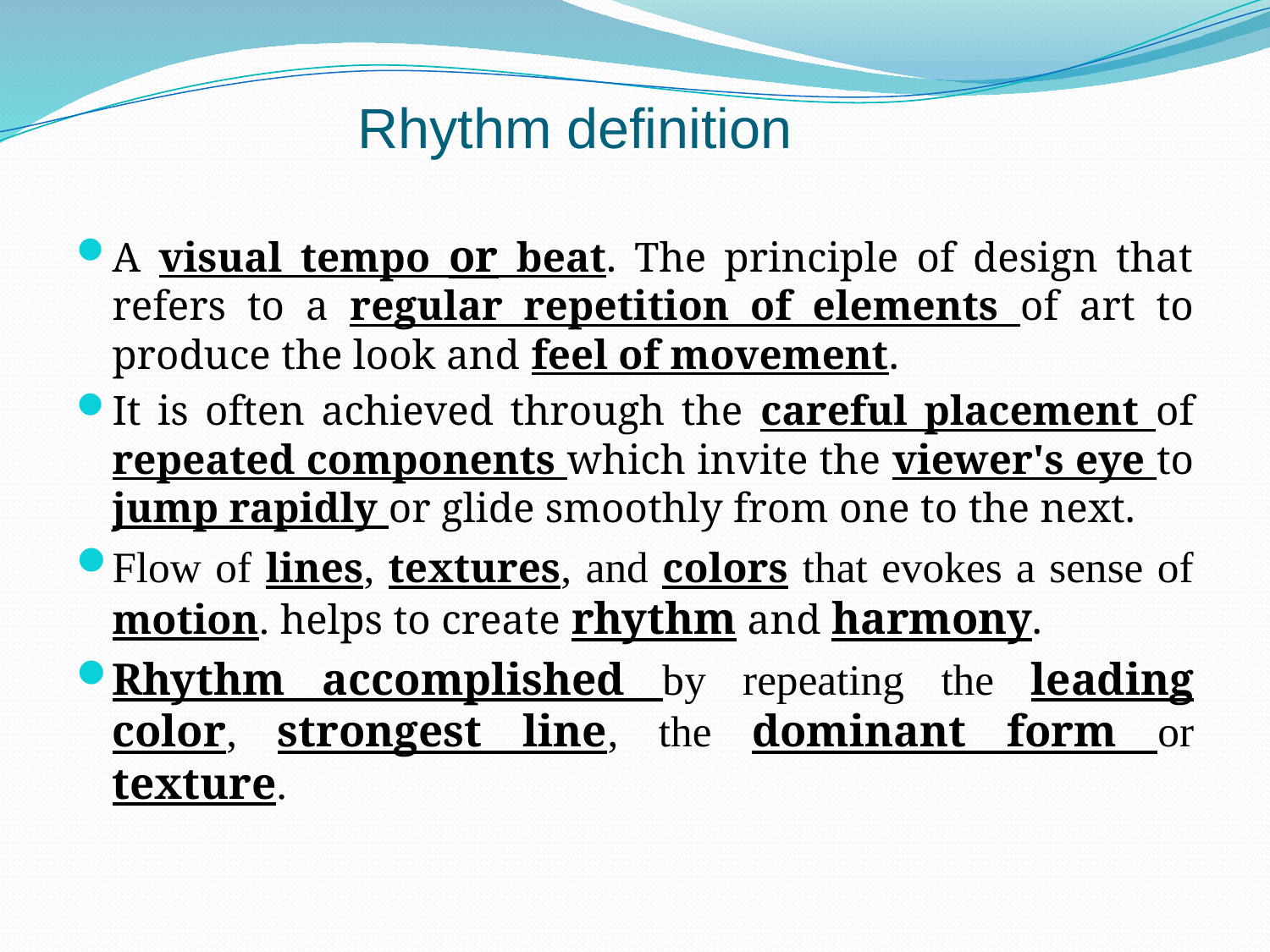

Rhythm definition
A visual tempo or beat. The principle of design that refers to a regular repetition of elements of art to produce the look and feel of movement.
It is often achieved through the careful placement of repeated components which invite the viewer's eye to jump rapidly or glide smoothly from one to the next.
Flow of lines, textures, and colors that evokes a sense of motion. helps to create rhythm and harmony.
Rhythm accomplished by repeating the leading color, strongest line, the dominant form or texture.